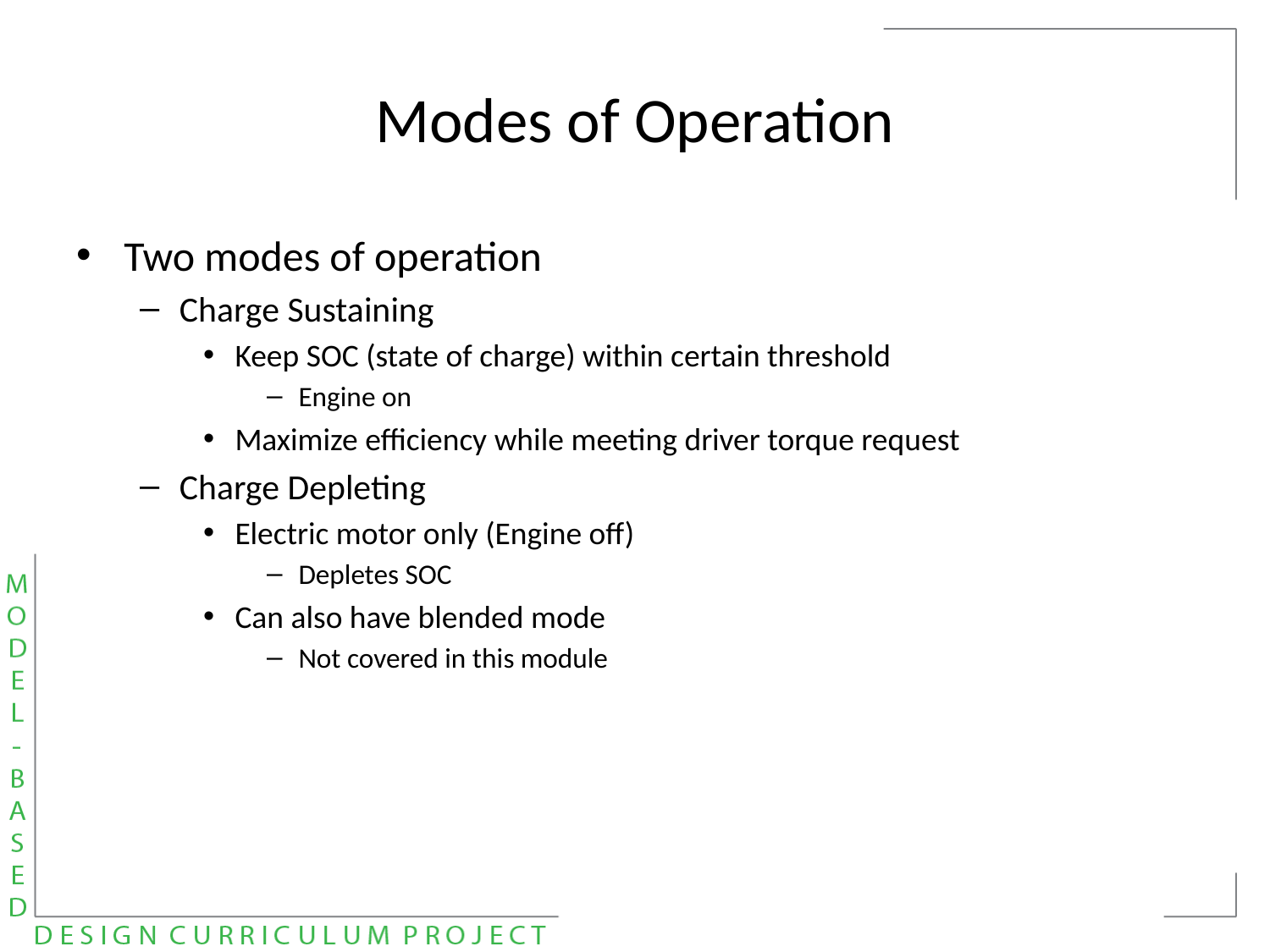

# Modes of Operation
Two modes of operation
Charge Sustaining
Keep SOC (state of charge) within certain threshold
Engine on
Maximize efficiency while meeting driver torque request
Charge Depleting
Electric motor only (Engine off)
Depletes SOC
Can also have blended mode
Not covered in this module